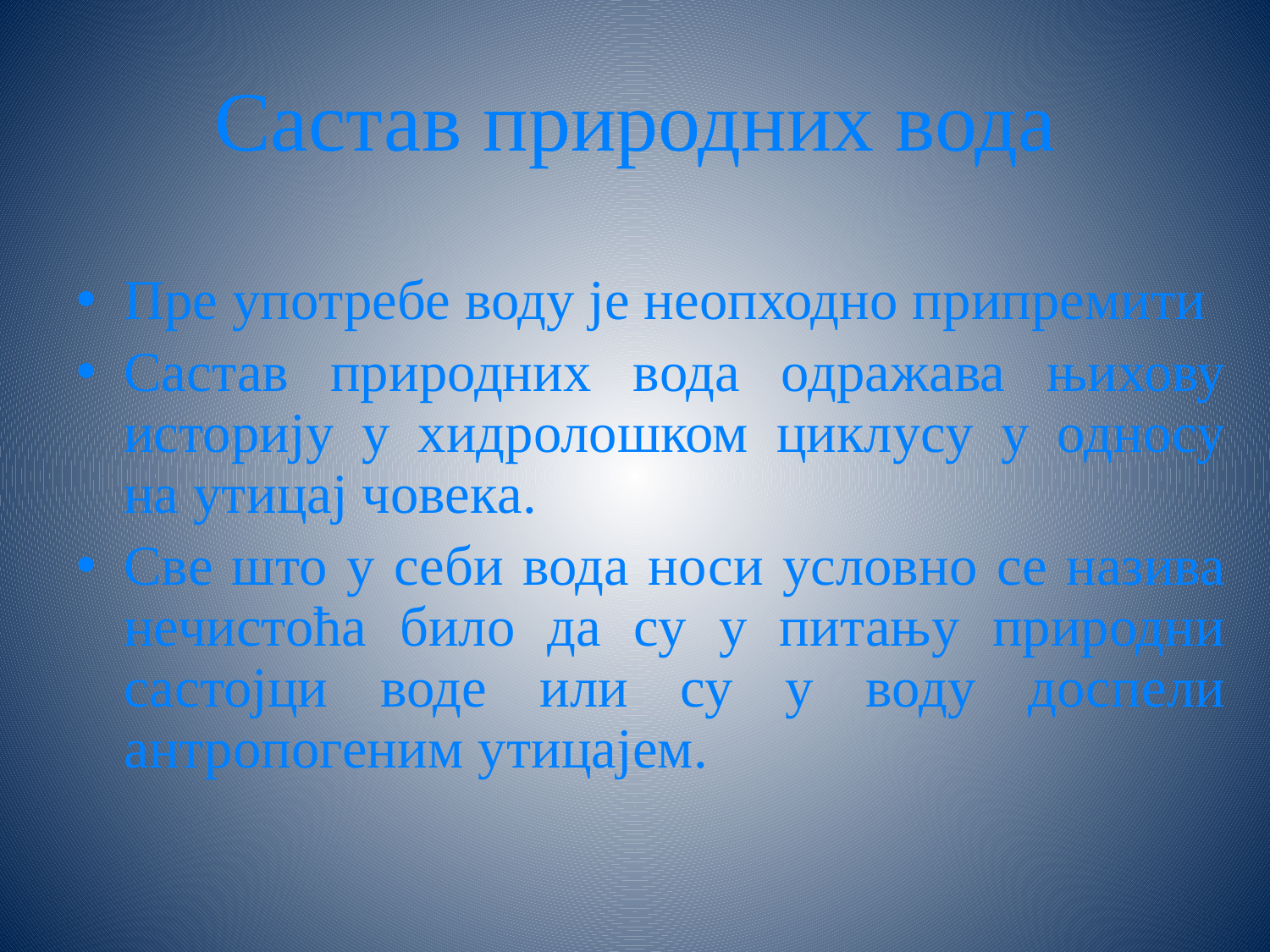

# Састав природних вода
Пре употребе воду је неопходно припремити
Састав природних вода одражава њихову историју у хидролошком циклусу у односу на утицај човека.
Све што у себи вода носи условно се назива нечистоћа било да су у питању природни састојци воде или су у воду доспели антропогеним утицајем.